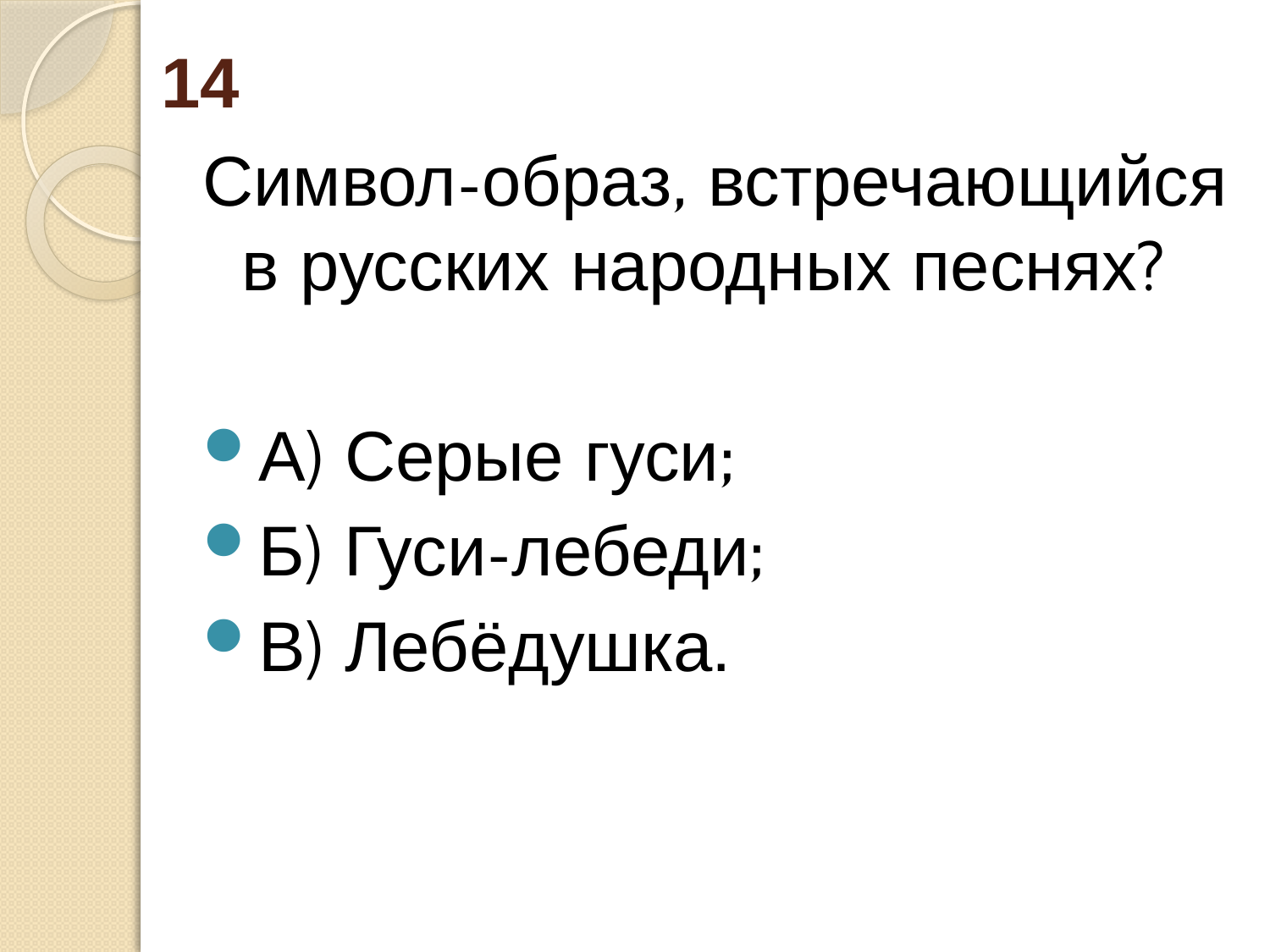

# 14
Символ-образ, встречающийся в русских народных песнях?

А) Серые гуси;
Б) Гуси-лебеди;
В) Лебёдушка.